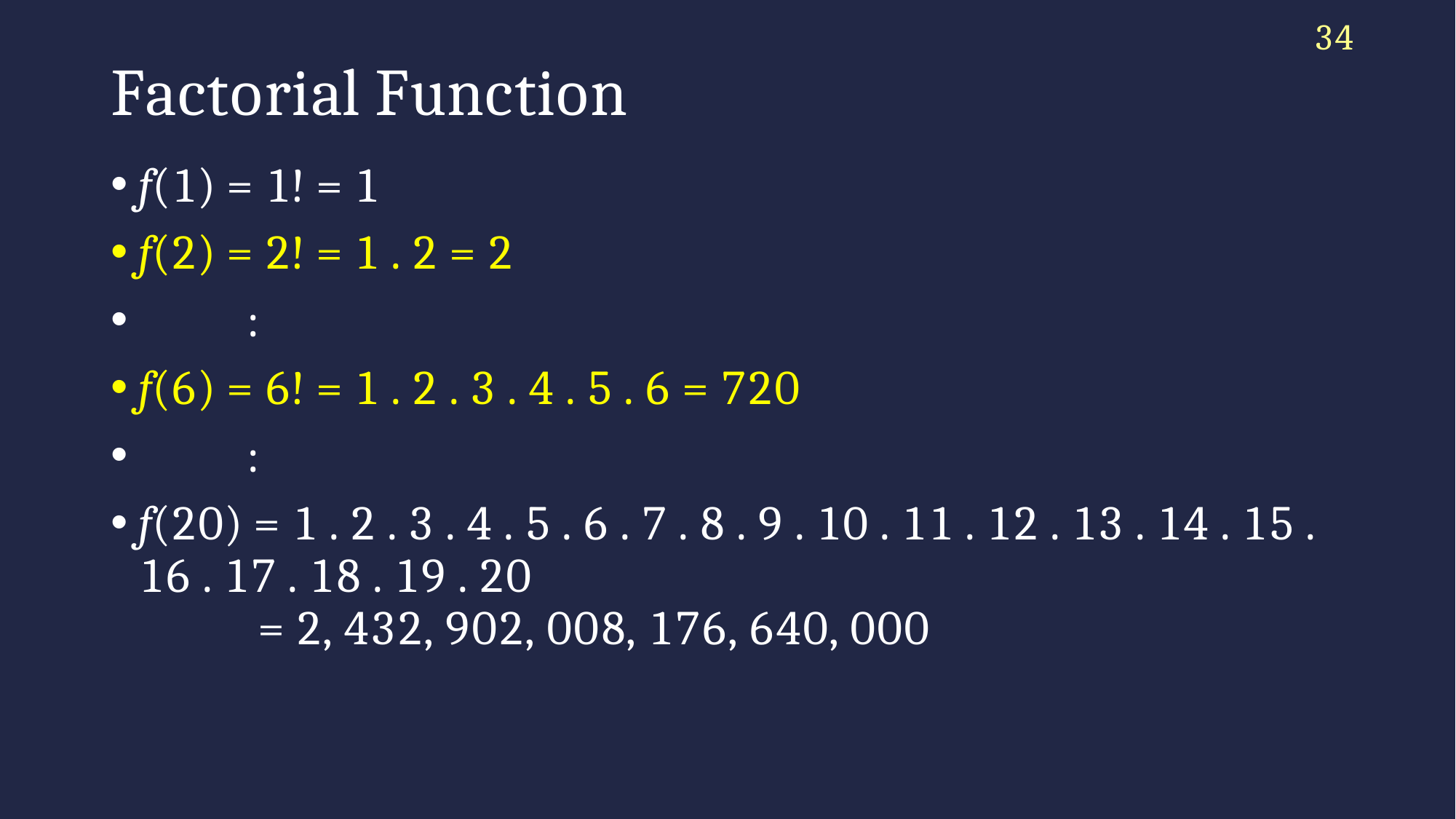

34
# Factorial Function
f(1) = 1! = 1
f(2) = 2! = 1 . 2 = 2
	:
f(6) = 6! = 1 . 2 . 3 . 4 . 5 . 6 = 720
	:
f(20) = 1 . 2 . 3 . 4 . 5 . 6 . 7 . 8 . 9 . 10 . 11 . 12 . 13 . 14 . 15 . 16 . 17 . 18 . 19 . 20
	 = 2, 432, 902, 008, 176, 640, 000